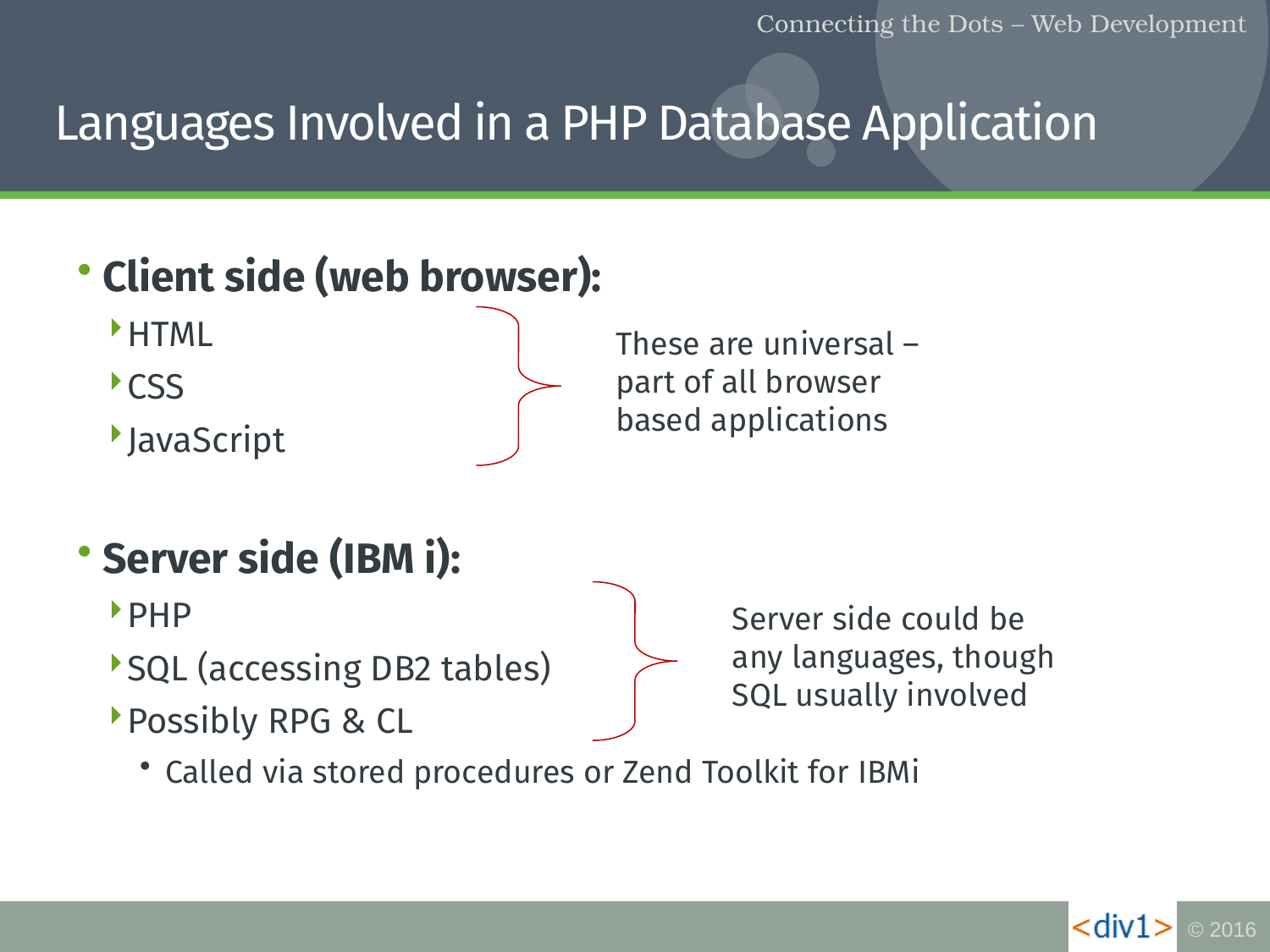

Languages Involved in a PHP Database Application
Client side (web browser):
HTML
CSS
JavaScript

Server side (IBM i):
PHP
SQL (accessing DB2 tables)
Possibly RPG & CL
Called via stored procedures or Zend Toolkit for IBMi

These are universal – part of all browser based applications

Server side could be any languages, though SQL usually involved